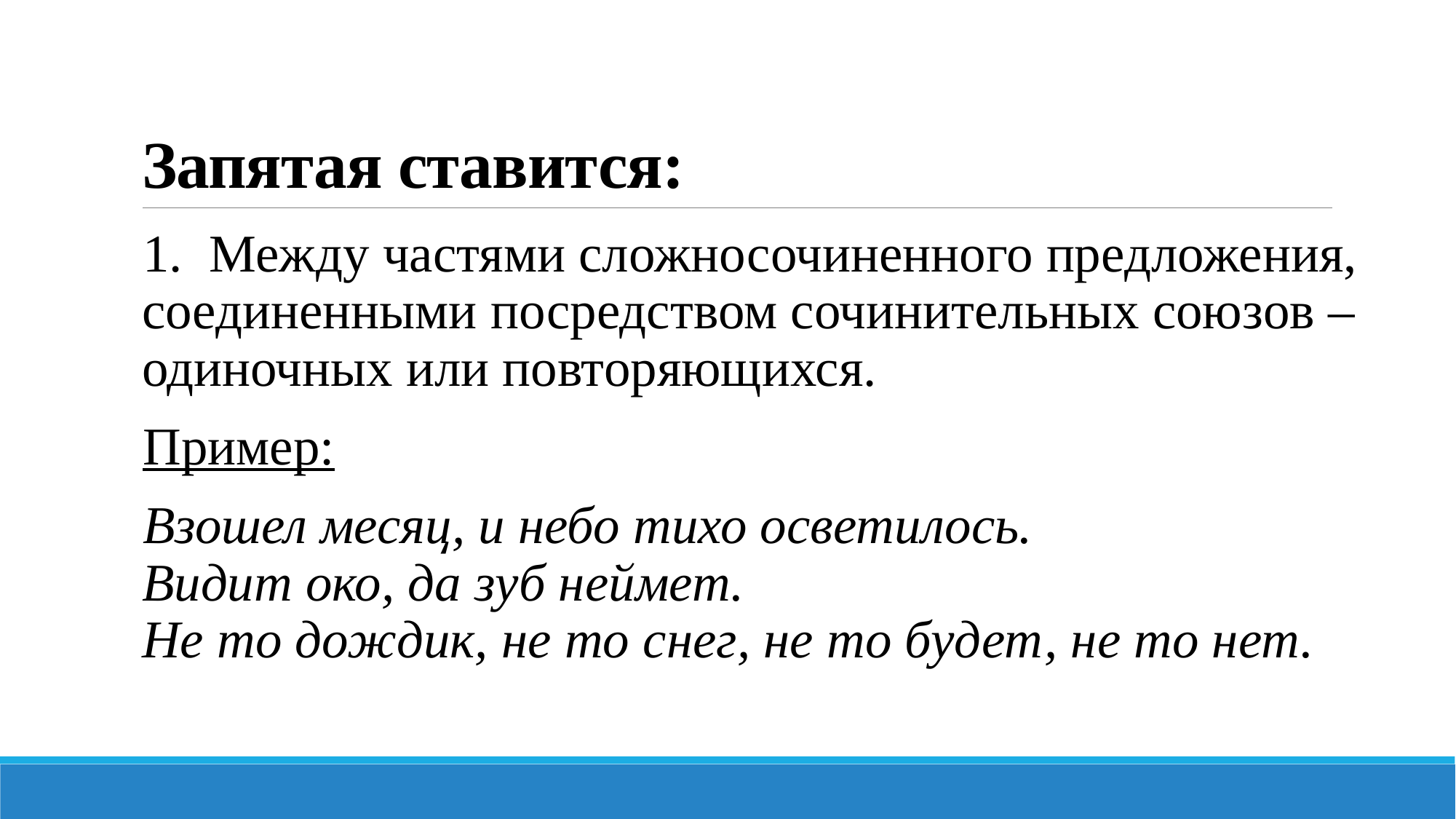

# Запятая ставится:
1.  Между частями сложносочиненного предложения, соединенными посредством сочинительных союзов – одиночных или повторяющихся.
Пример:
Взошел месяц, и небо тихо осветилось.
Видит око, да зуб неймет.
Не то дождик, не то снег, не то будет, не то нет.